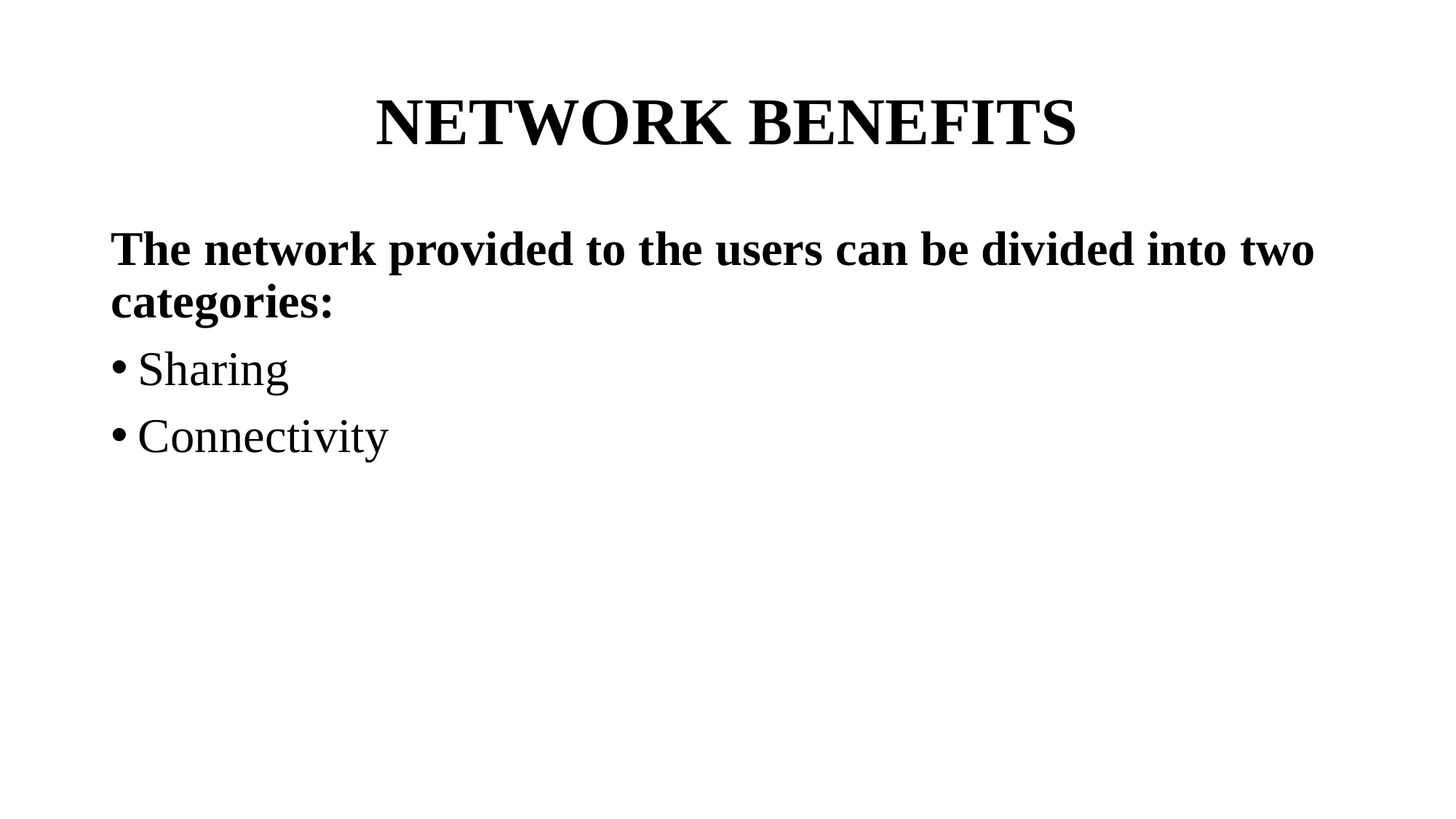

# NETWORK BENEFITS
The network provided to the users can be divided into two categories:
Sharing
Connectivity